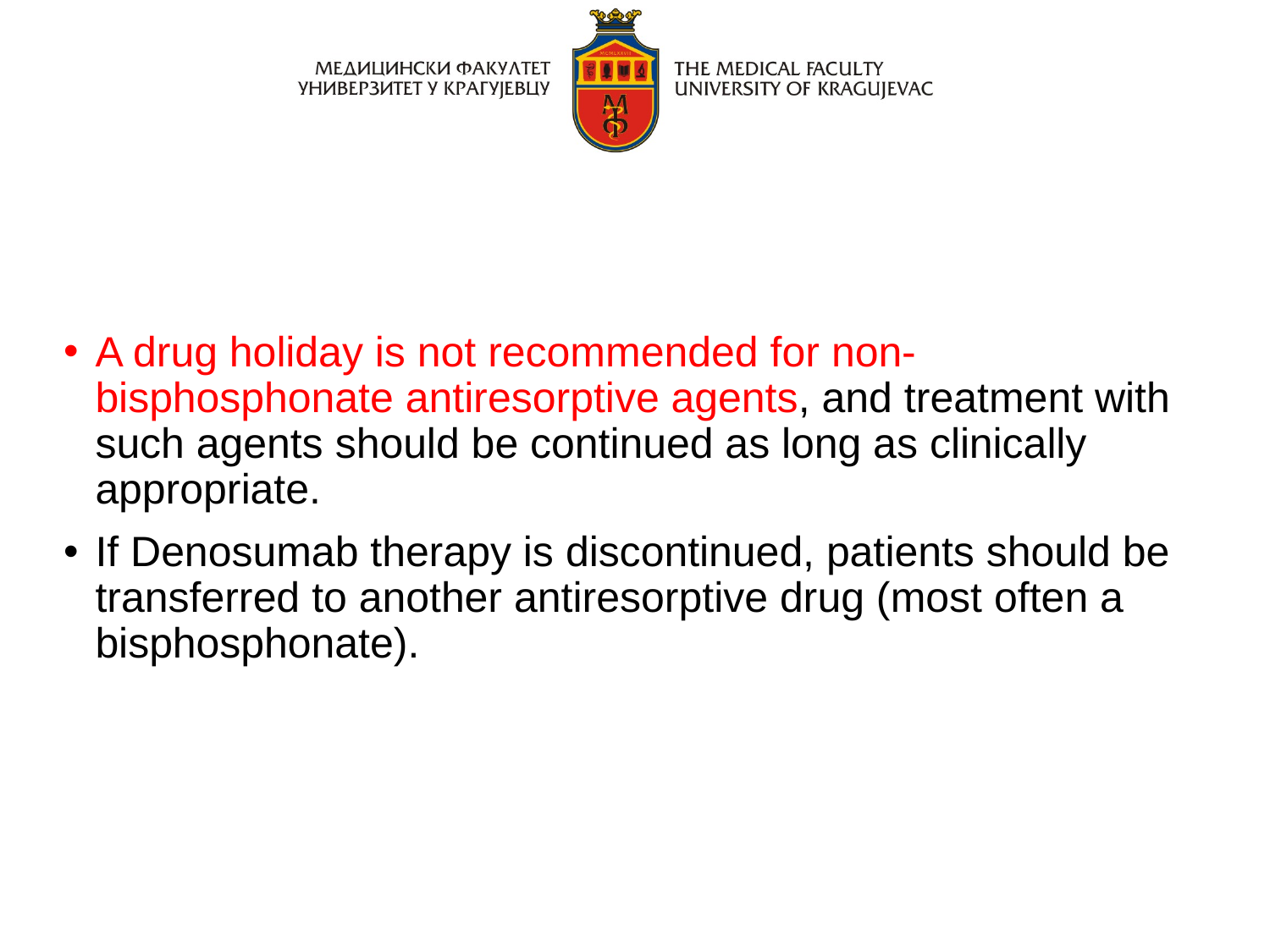

#
A drug holiday is not recommended for non-bisphosphonate antiresorptive agents, and treatment with such agents should be continued as long as clinically appropriate.
If Denosumab therapy is discontinued, patients should be transferred to another antiresorptive drug (most often a bisphosphonate).